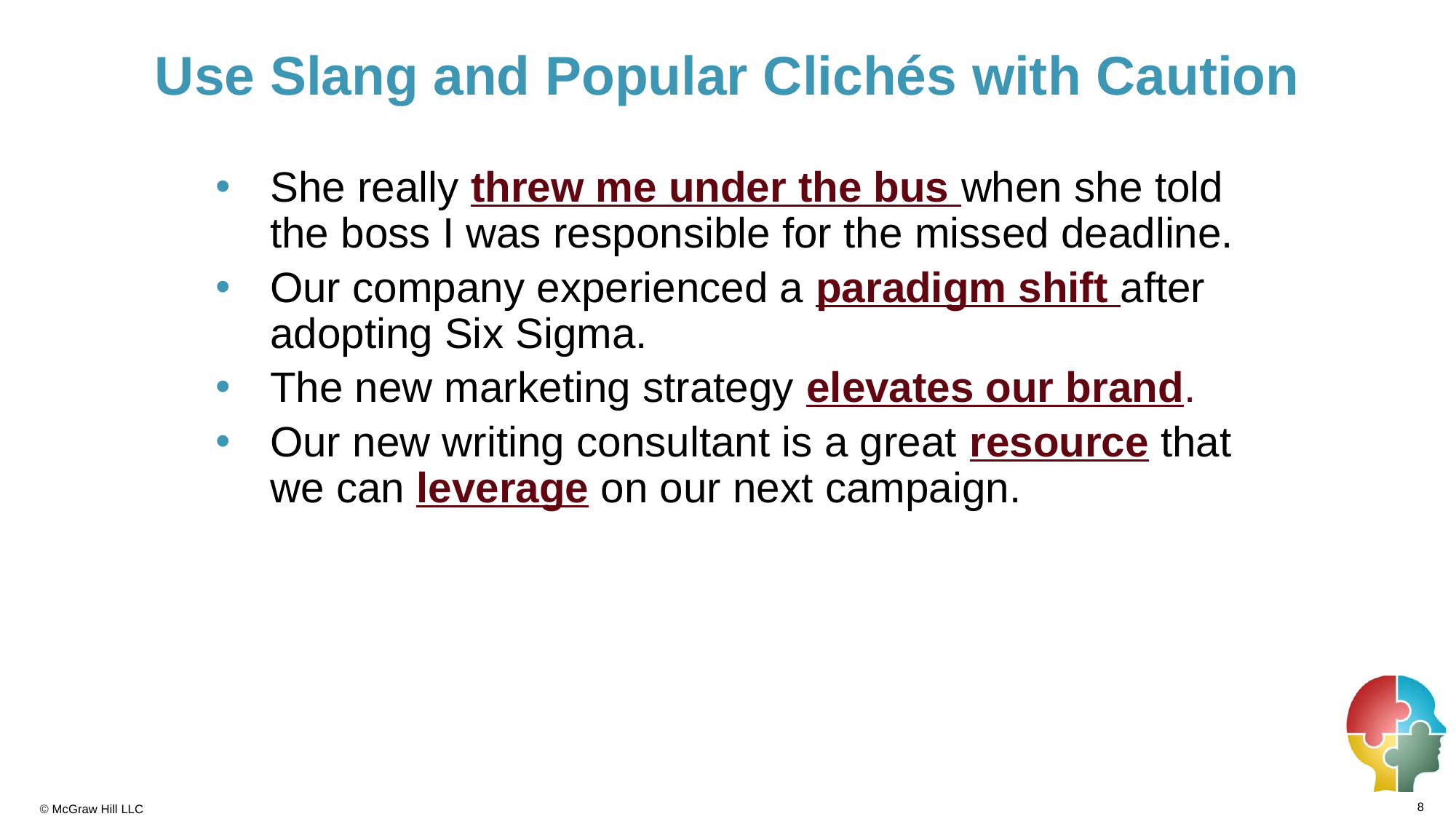

# Use Slang and Popular Clichés with Caution
She really threw me under the bus when she told the boss I was responsible for the missed deadline.
Our company experienced a paradigm shift after adopting Six Sigma.
The new marketing strategy elevates our brand.
Our new writing consultant is a great resource that we can leverage on our next campaign.
8